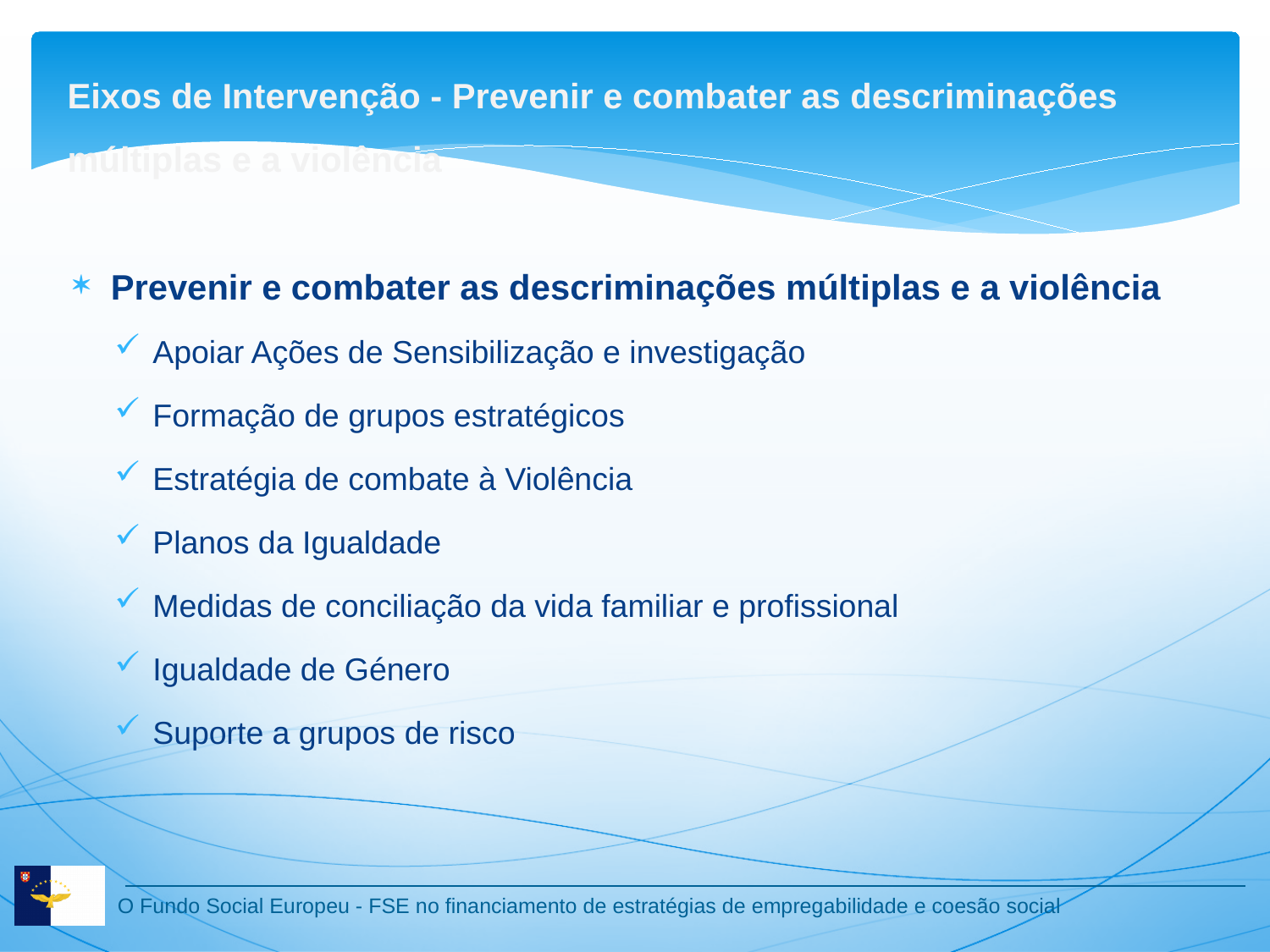

Eixos de Intervenção - Prevenir e combater as descriminações múltiplas e a violência
Prevenir e combater as descriminações múltiplas e a violência
Apoiar Ações de Sensibilização e investigação
Formação de grupos estratégicos
Estratégia de combate à Violência
Planos da Igualdade
Medidas de conciliação da vida familiar e profissional
Igualdade de Género
Suporte a grupos de risco